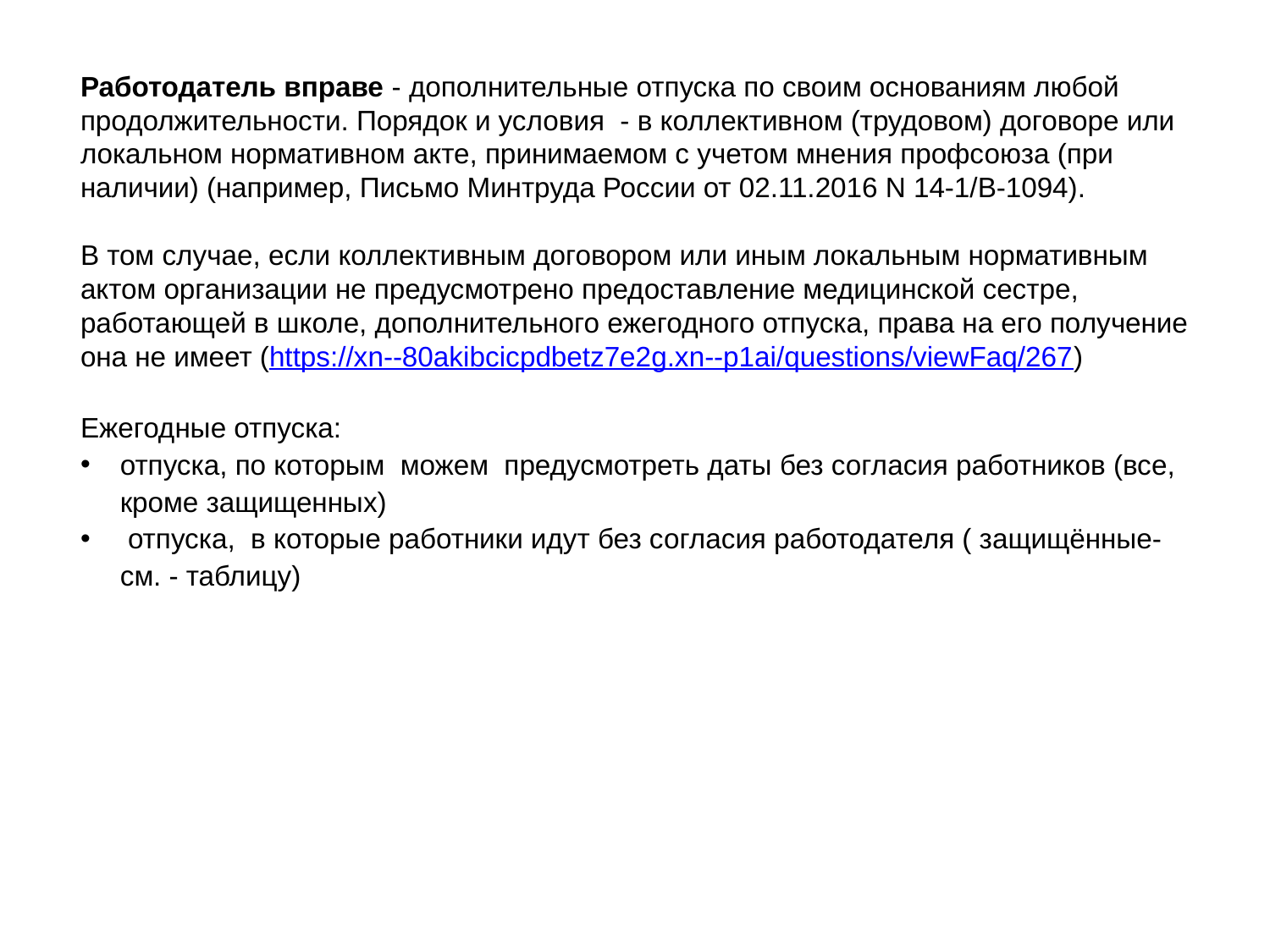

Работодатель вправе - дополнительные отпуска по своим основаниям любой продолжительности. Порядок и условия  - в коллективном (трудовом) договоре или локальном нормативном акте, принимаемом с учетом мнения профсоюза (при наличии) (например, Письмо Минтруда России от 02.11.2016 N 14-1/В-1094).

В том случае, если коллективным договором или иным локальным нормативным актом организации не предусмотрено предоставление медицинской сестре, работающей в школе, дополнительного ежегодного отпуска, права на его получение она не имеет (https://xn--80akibcicpdbetz7e2g.xn--p1ai/questions/viewFaq/267)

Ежегодные отпуска:
отпуска, по которым  можем  предусмотреть даты без согласия работников (все, кроме защищенных)
 отпуска,  в которые работники идут без согласия работодателя ( защищённые-  см. - таблицу)

Дипломы
Диплом «Мастер делового администрирования –  Master of Business Administration (MBA)» на русском языке
Диплом Master of Business Administration с логотипом UNESCO на английском языке